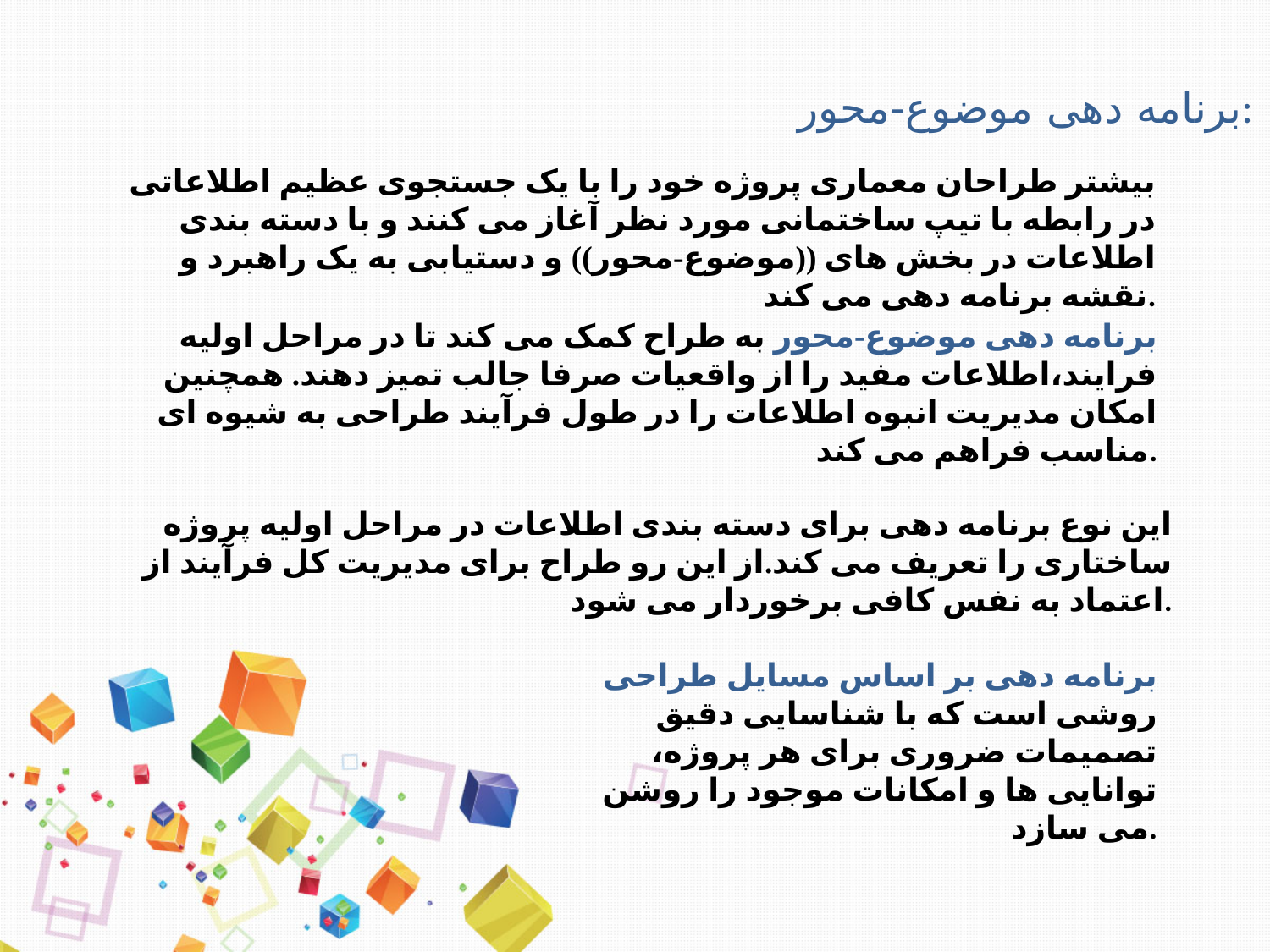

برنامه دهی موضوع-محور:
بیشتر طراحان معماری پروژه خود را با یک جستجوی عظیم اطلاعاتی در رابطه با تیپ ساختمانی مورد نظر آغاز می کنند و با دسته بندی اطلاعات در بخش های ((موضوع-محور)) و دستیابی به یک راهبرد و نقشه برنامه دهی می کند.
برنامه دهی موضوع-محور به طراح کمک می کند تا در مراحل اولیه فرایند،اطلاعات مفید را از واقعیات صرفا جالب تمیز دهند. همچنین امکان مدیریت انبوه اطلاعات را در طول فرآیند طراحی به شیوه ای مناسب فراهم می کند.
این نوع برنامه دهی برای دسته بندی اطلاعات در مراحل اولیه پروژه ساختاری را تعریف می کند.از این رو طراح برای مدیریت کل فرآیند از اعتماد به نفس کافی برخوردار می شود.
برنامه دهی بر اساس مسایل طراحی روشی است که با شناسایی دقیق تصمیمات ضروری برای هر پروژه، توانایی ها و امکانات موجود را روشن می سازد.